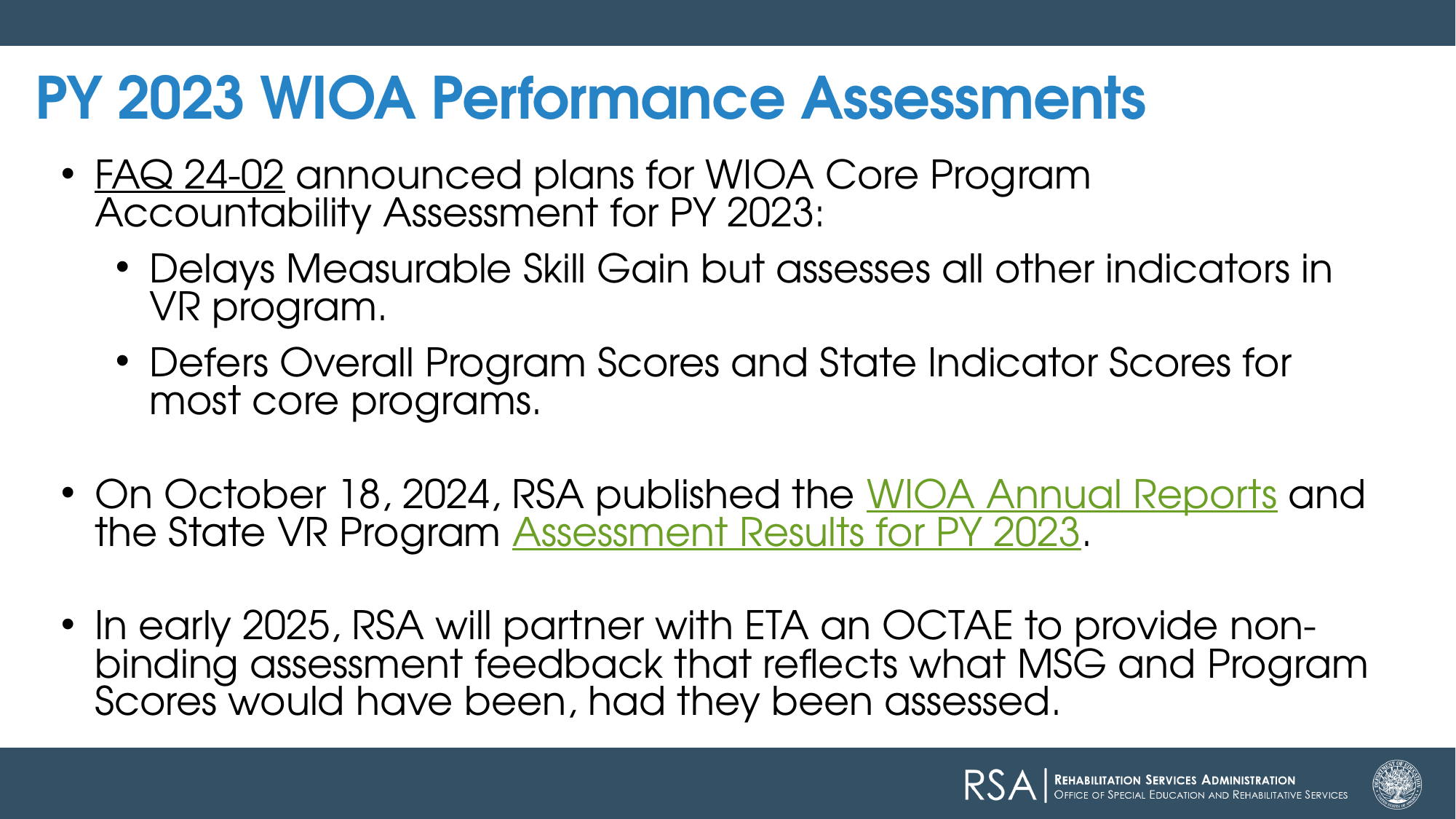

PY 2023 WIOA Performance Assessments
FAQ 24-02 announced plans for WIOA Core Program Accountability Assessment for PY 2023:
Delays Measurable Skill Gain but assesses all other indicators in VR program.
Defers Overall Program Scores and State Indicator Scores for most core programs.

On October 18, 2024, RSA published the WIOA Annual Reports and the State VR Program Assessment Results for PY 2023.

In early 2025, RSA will partner with ETA an OCTAE to provide non-binding assessment feedback that reflects what MSG and Program Scores would have been, had they been assessed.